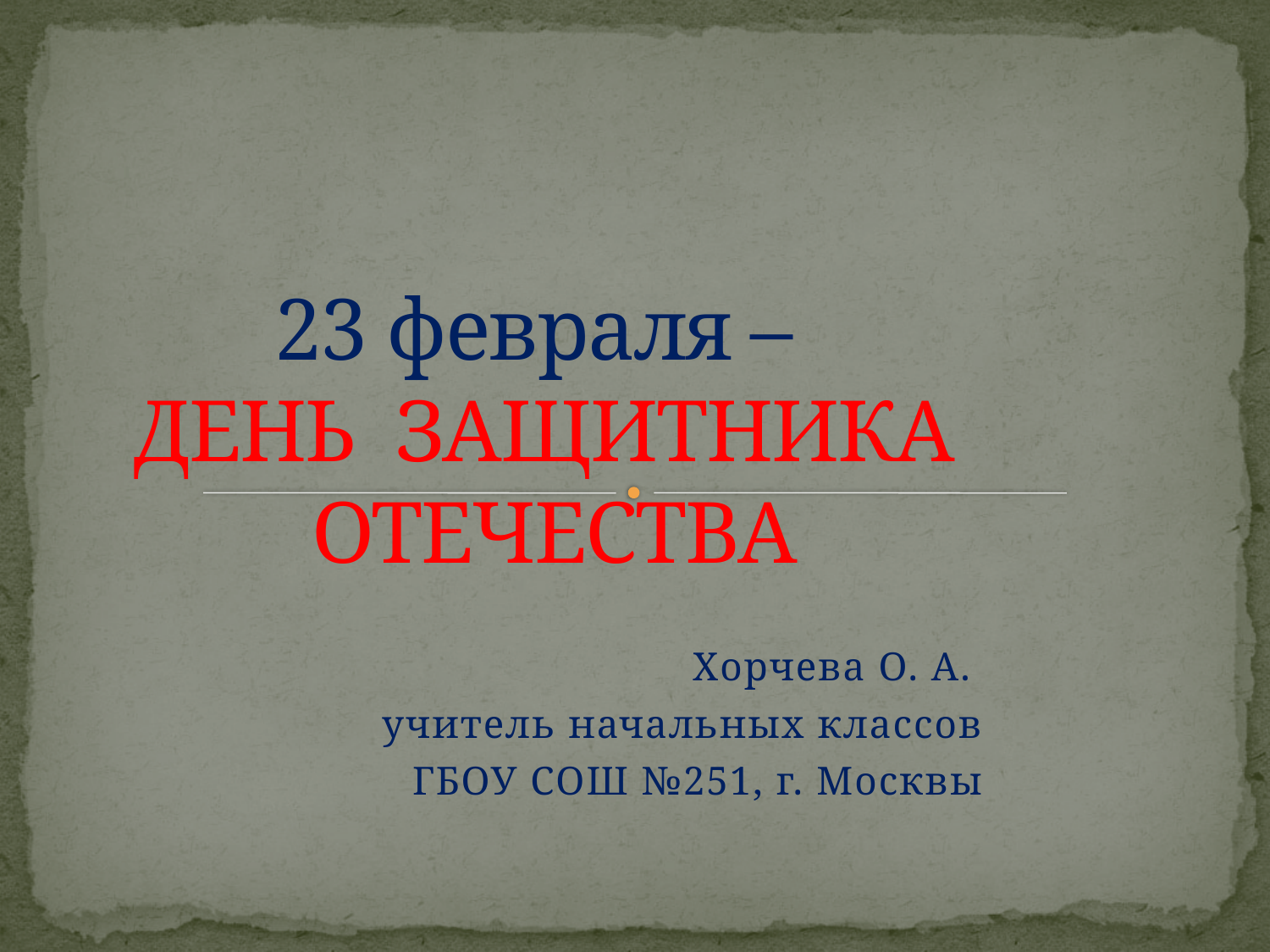

# 23 февраля – ДЕНЬ  ЗАЩИТНИКА ОТЕЧЕСТВА
Хорчева О. А.
учитель начальных классов
ГБОУ СОШ №251, г. Москвы